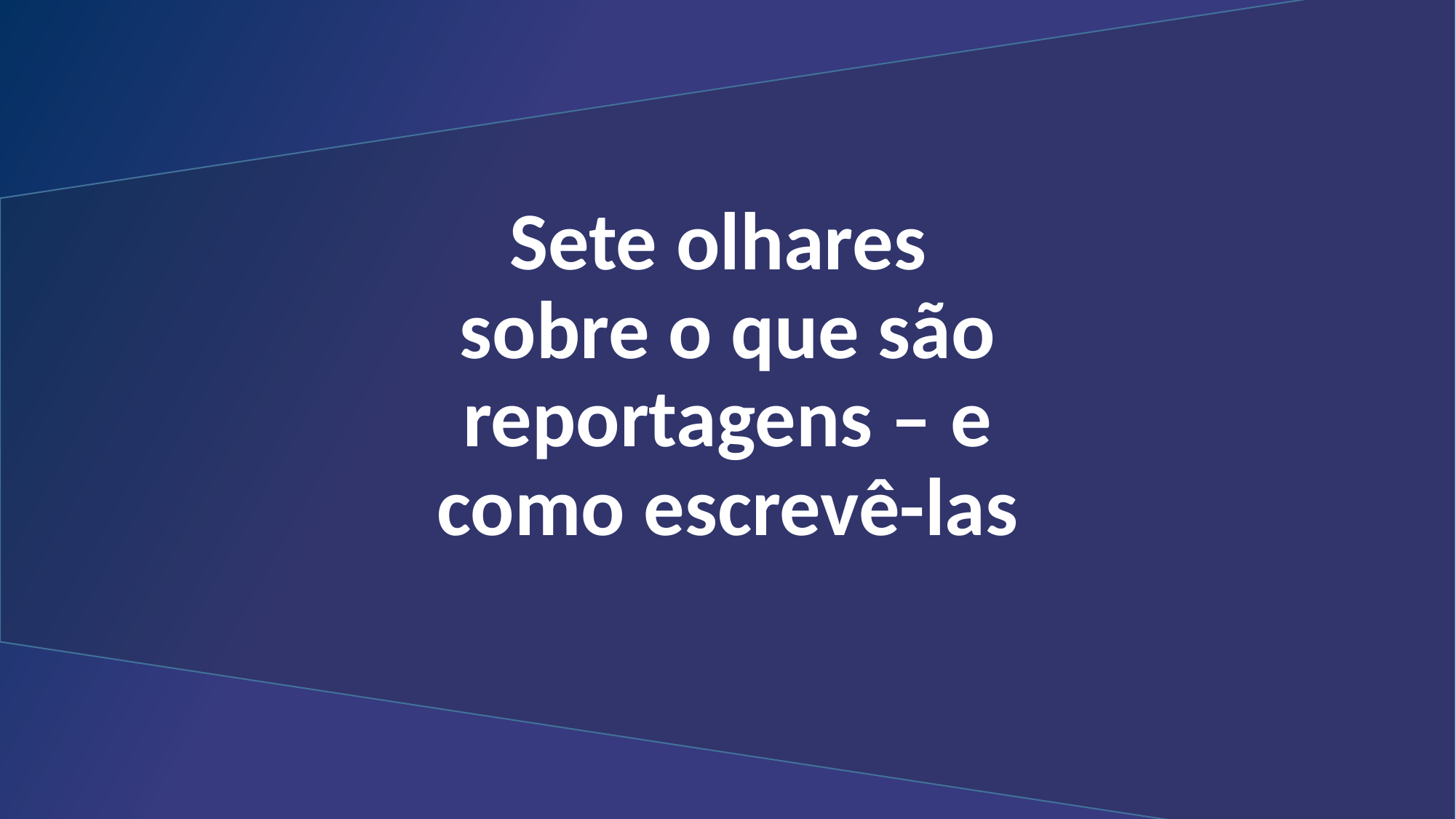

# Sete olhares sobre o que são reportagens – e como escrevê-las